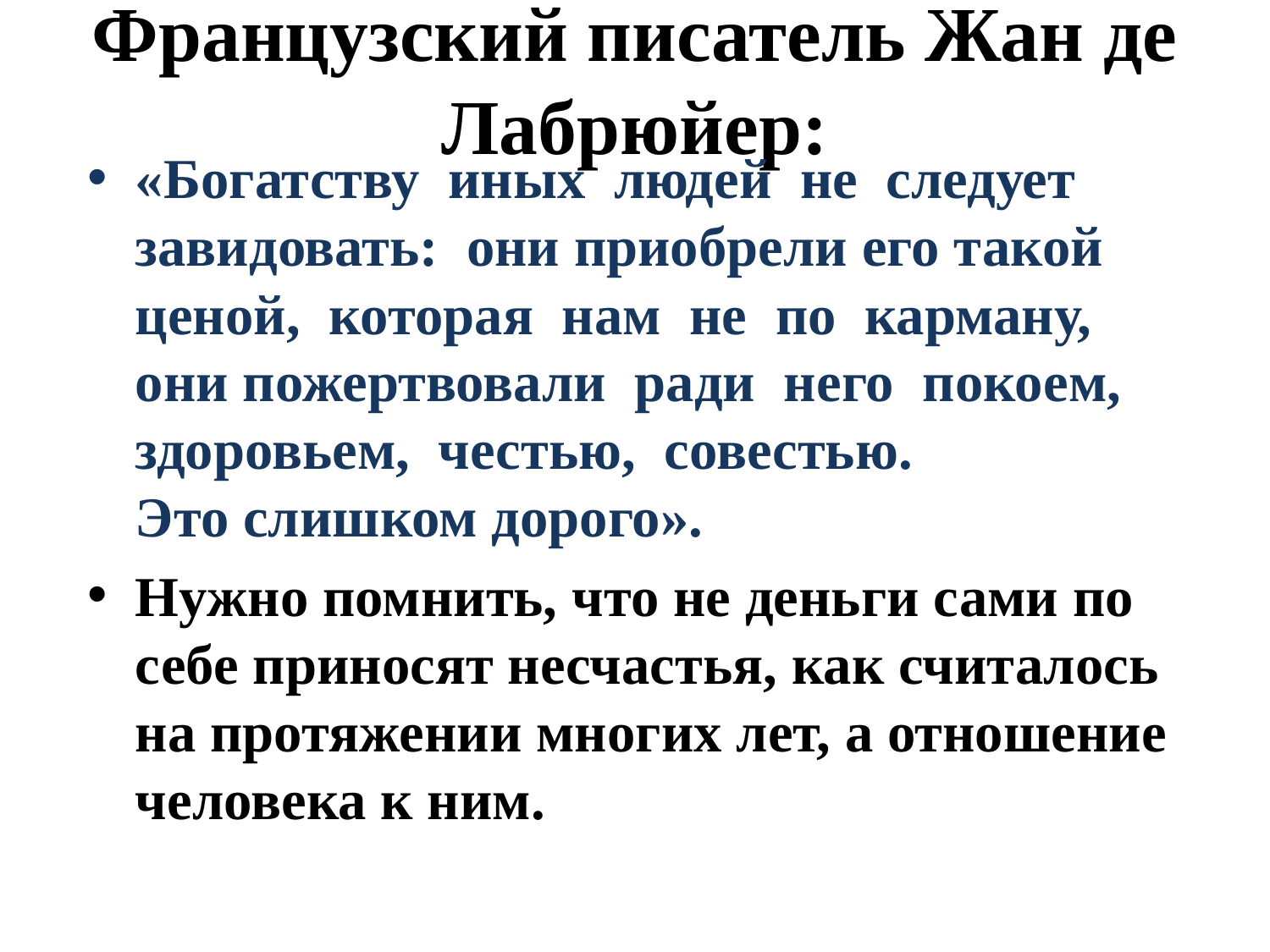

# Французский писатель Жан де Лабрюйер:
«Богатству  иных  людей  не  следует завидовать:  они приобрели его такой ценой,  которая  нам  не  по  карману,  они пожертвовали  ради  него  покоем, здоровьем,  честью,  совестью.                   Это слишком дорого».
Нужно помнить, что не деньги сами по себе приносят несчастья, как считалось на протяжении многих лет, а отношение человека к ним.